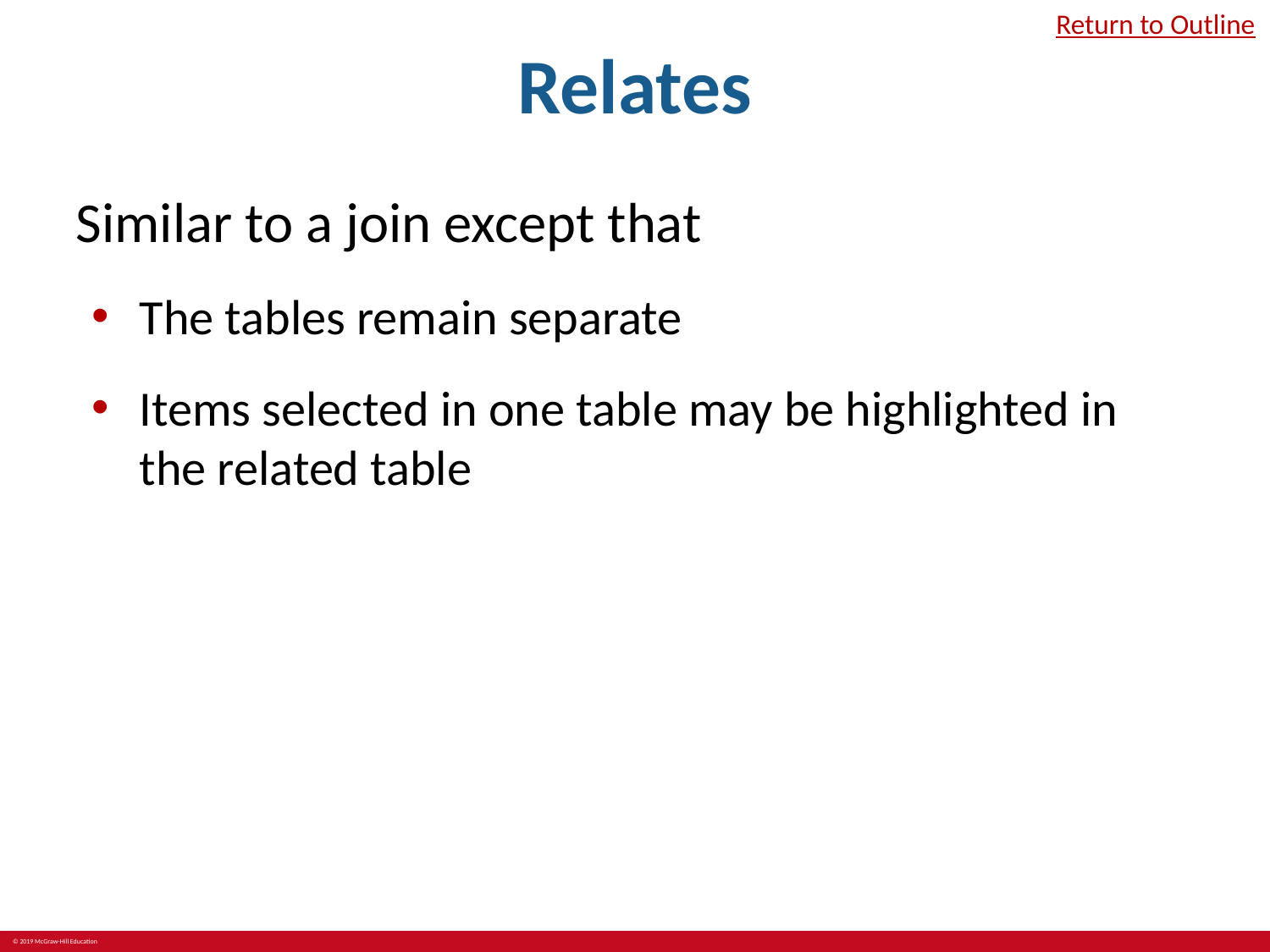

# Relates
Return to Outline
Similar to a join except that
The tables remain separate
Items selected in one table may be highlighted in the related table